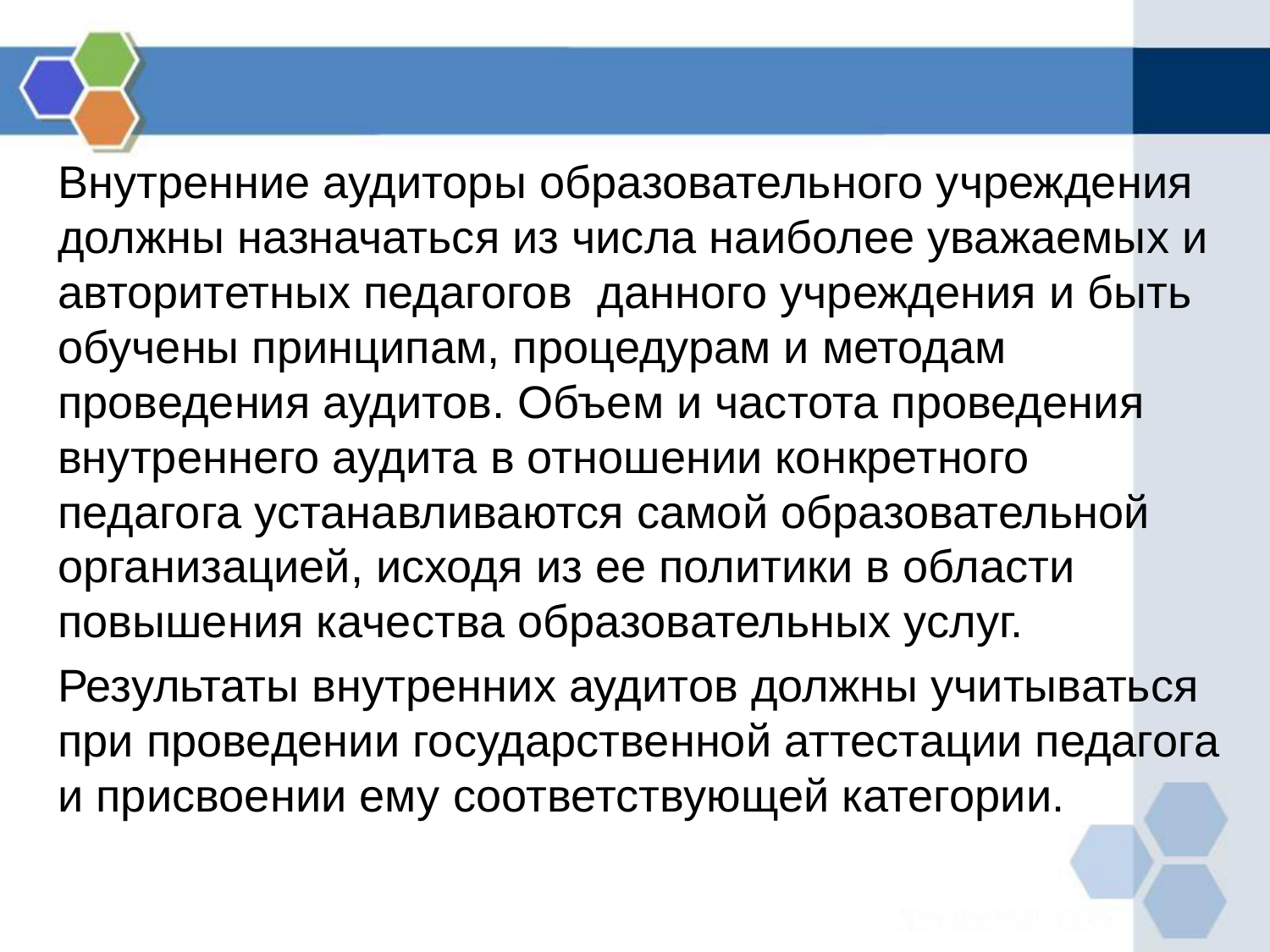

Внутренние аудиторы образовательного учреждения должны назначаться из числа наиболее уважаемых и авторитетных педагогов  данного учреждения и быть обучены принципам, процедурам и методам проведения аудитов. Объем и частота проведения внутреннего аудита в отношении конкретного педагога устанавливаются самой образовательной организацией, исходя из ее политики в области повышения качества образовательных услуг.
Результаты внутренних аудитов должны учитываться при проведении государственной аттестации педагога и присвоении ему соответствующей категории.